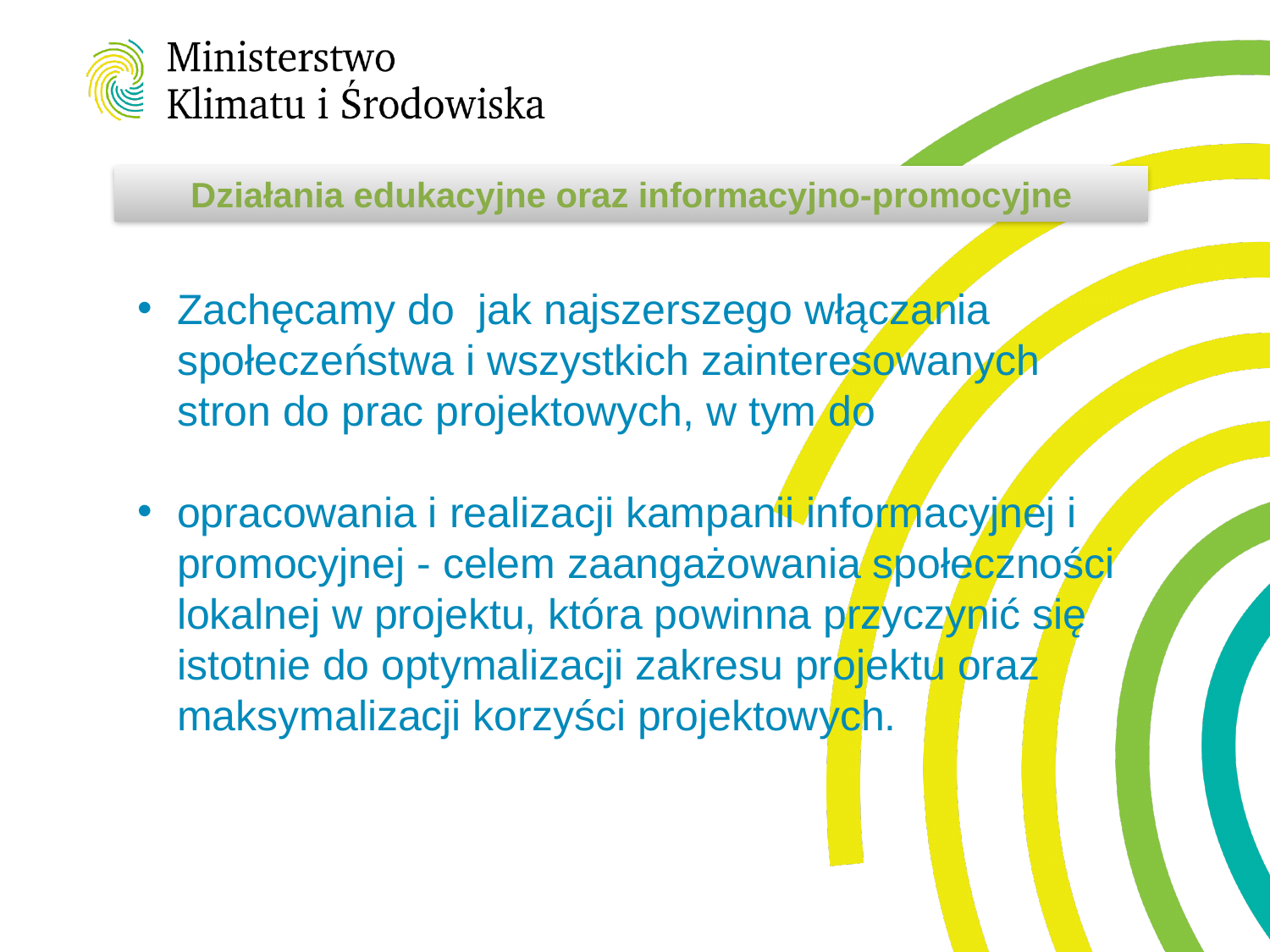

Działania edukacyjne oraz informacyjno-promocyjne

Zachęcamy do  jak najszerszego włączania społeczeństwa i wszystkich zainteresowanych stron do prac projektowych, w tym do

opracowania i realizacji kampanii informacyjnej i promocyjnej - celem zaangażowania społeczności lokalnej w projektu, która powinna przyczynić się istotnie do optymalizacji zakresu projektu oraz maksymalizacji korzyści projektowych.